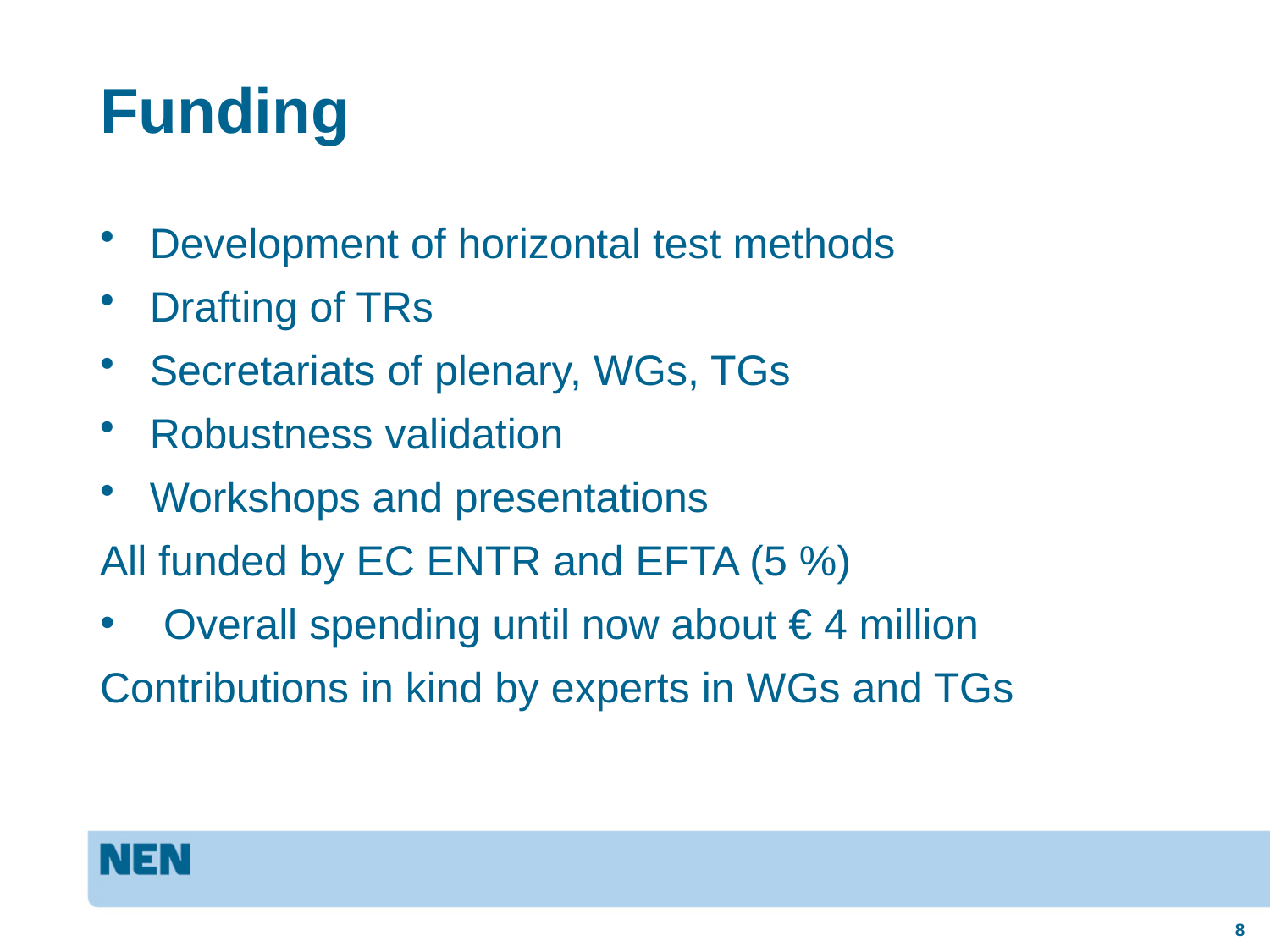

# Funding
Development of horizontal test methods
Drafting of TRs
Secretariats of plenary, WGs, TGs
Robustness validation
Workshops and presentations
All funded by EC ENTR and EFTA (5 %)
Overall spending until now about € 4 million
Contributions in kind by experts in WGs and TGs

8

18 September 2012